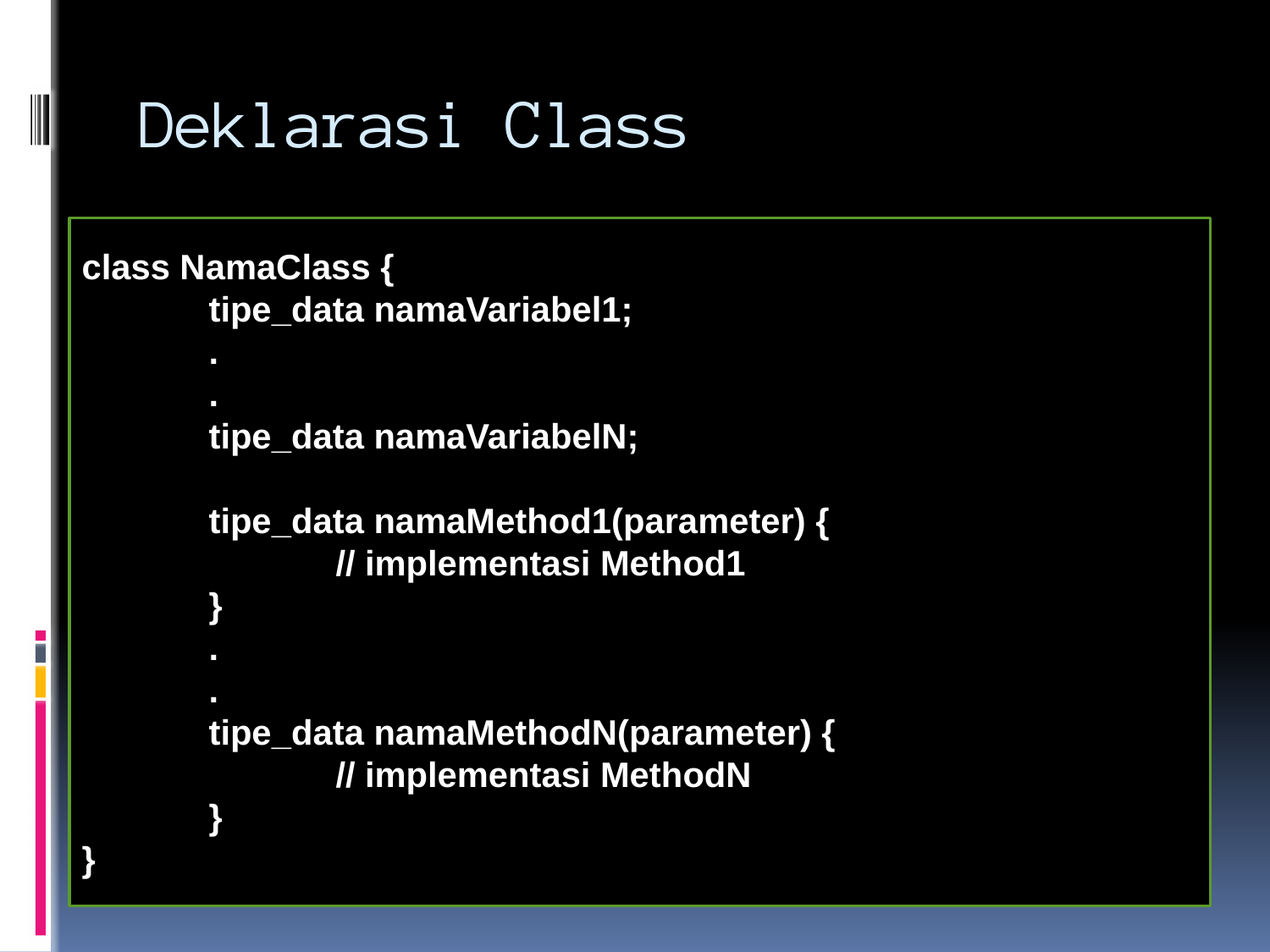

# Deklarasi Class
class NamaClass {
	tipe_data namaVariabel1;
	.
	.
	tipe_data namaVariabelN;

	tipe_data namaMethod1(parameter) {
		// implementasi Method1
	}
	.
	.
	tipe_data namaMethodN(parameter) {
		// implementasi MethodN
	}
}